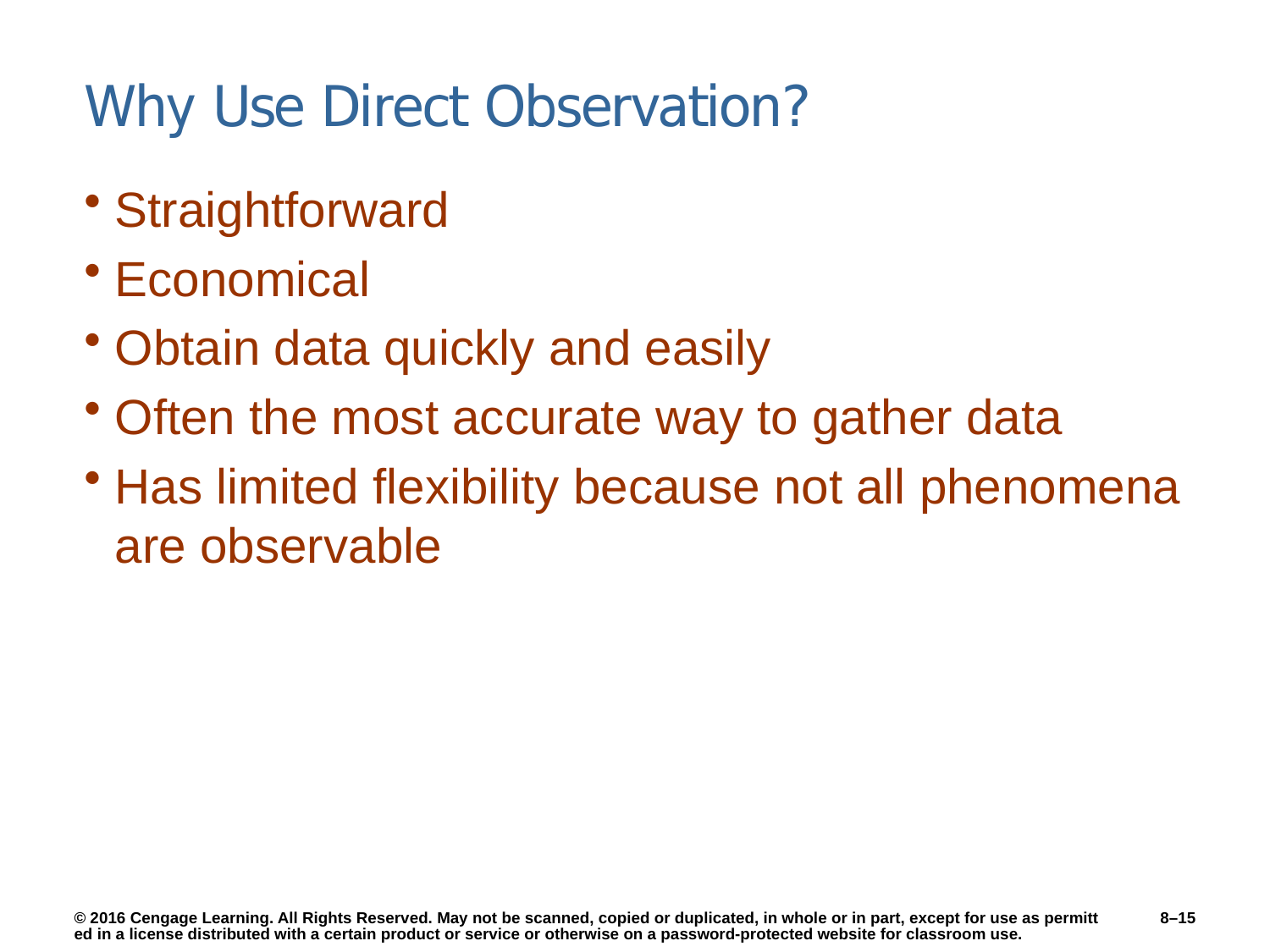

# Why Use Direct Observation?
Straightforward
Economical
Obtain data quickly and easily
Often the most accurate way to gather data
Has limited flexibility because not all phenomena are observable
8–15
© 2016 Cengage Learning. All Rights Reserved. May not be scanned, copied or duplicated, in whole or in part, except for use as permitted in a license distributed with a certain product or service or otherwise on a password-protected website for classroom use.